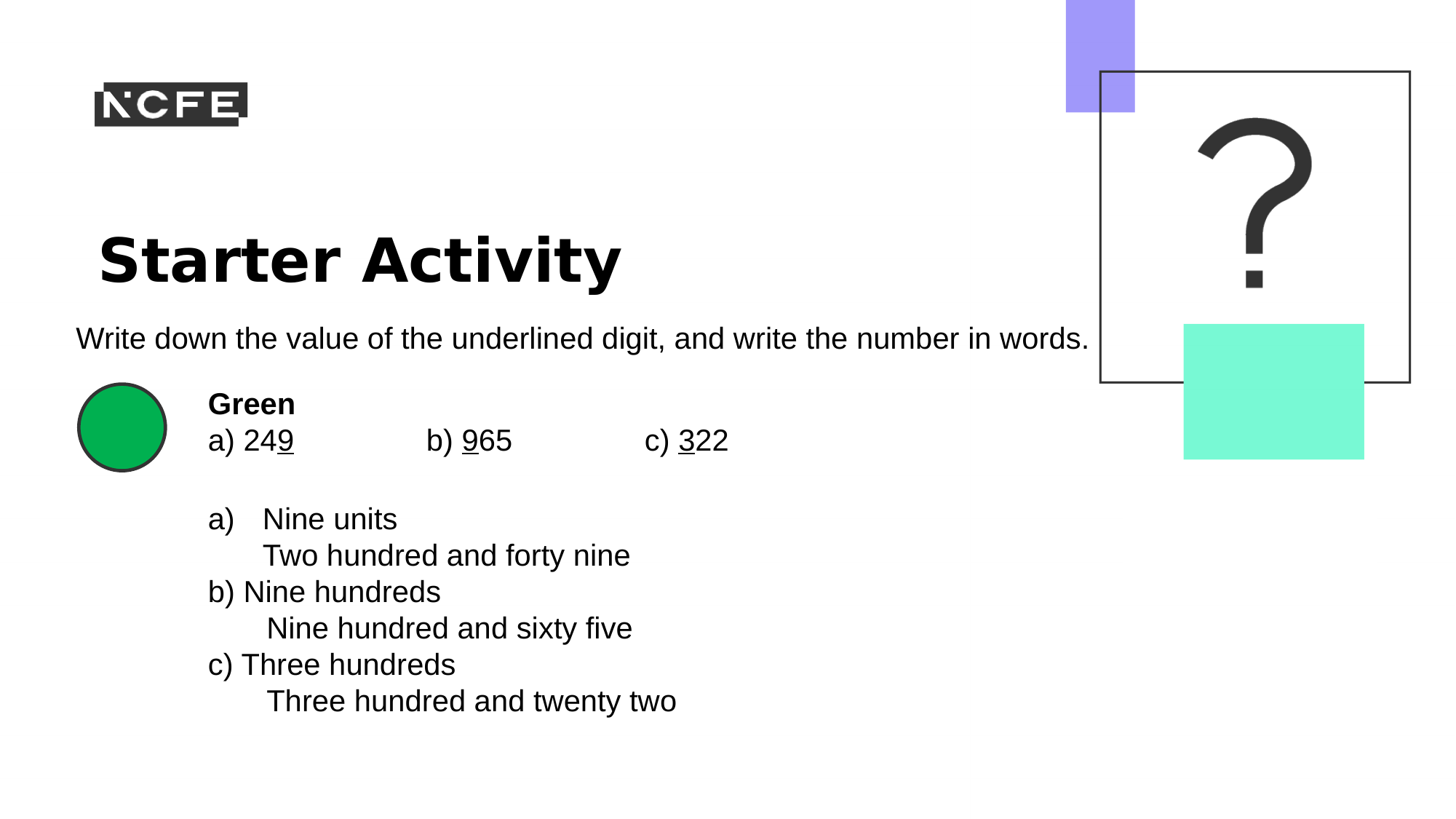

Write down the value of the underlined digit, and write the number in words.

Green
a) 249		b) 965		c) 322

Nine units
Two hundred and forty nine
b) Nine hundreds
       Nine hundred and sixty five
c) Three hundreds
       Three hundred and twenty two